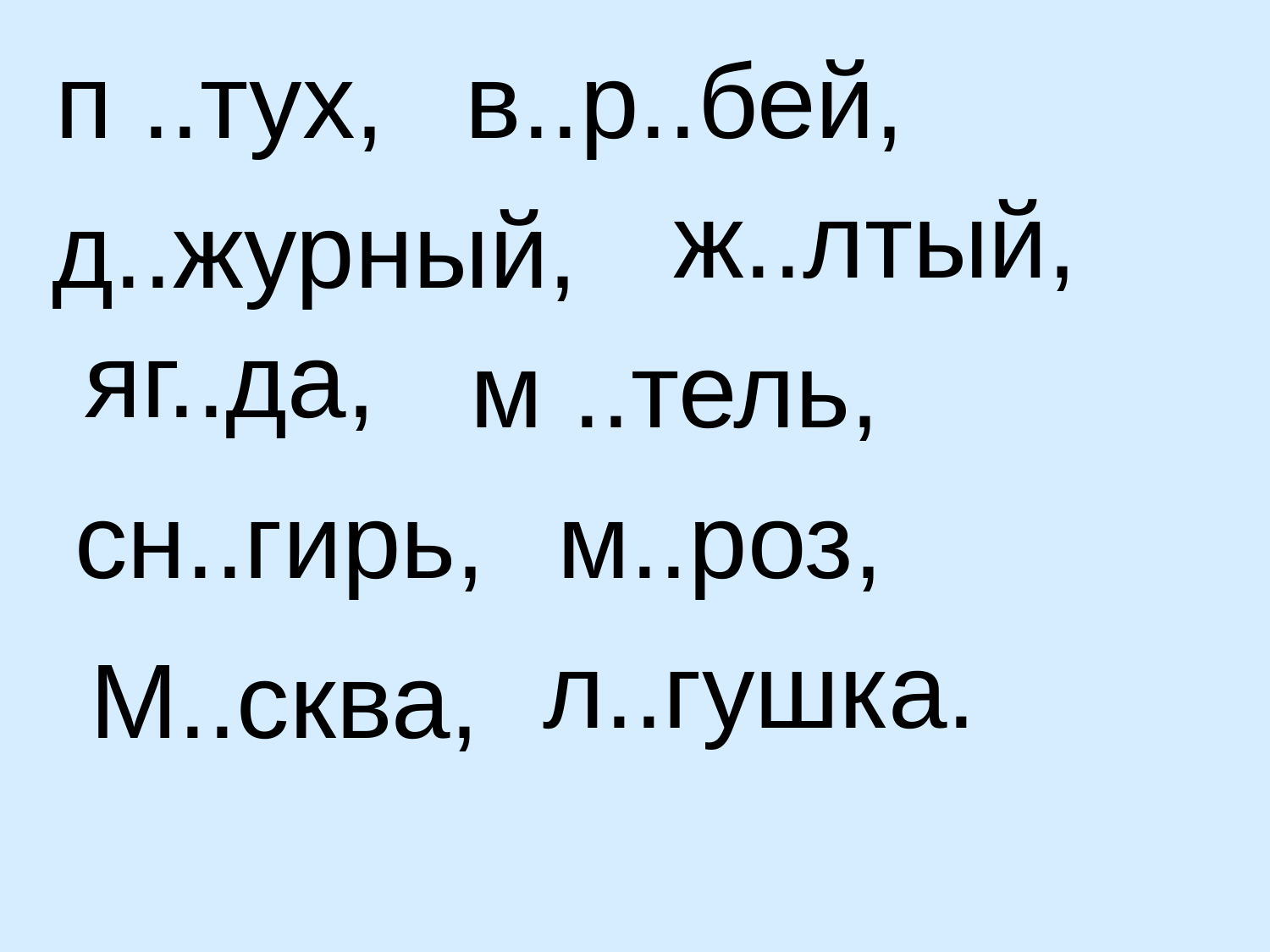

п ..тух,
в..р..бей,
ж..лтый,
д..журный,
яг..да,
м ..тель,
сн..гирь,
м..роз,
л..гушка.
М..сква,